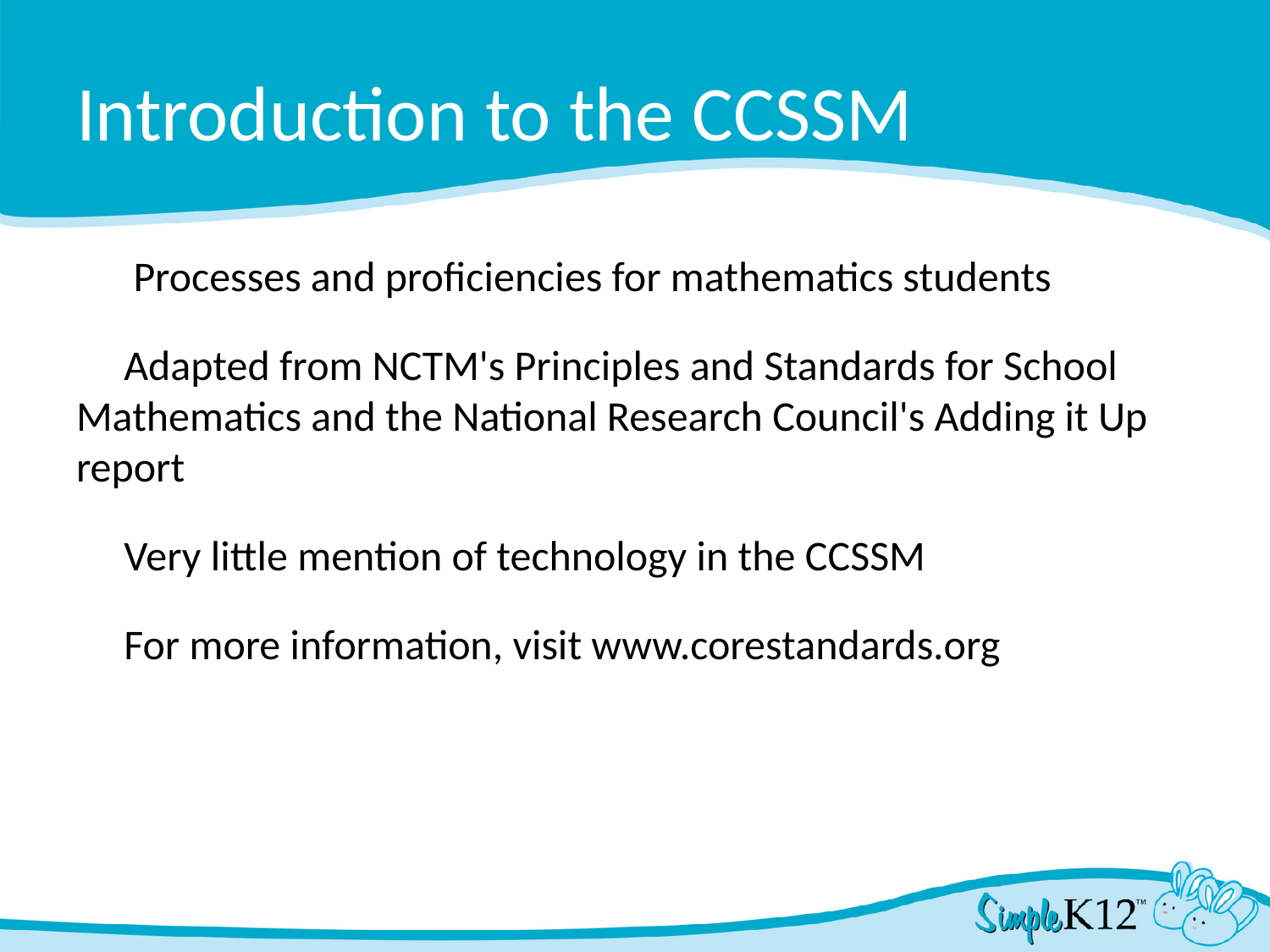

# Introduction to the CCSSM
 Processes and proficiencies for mathematics students

Adapted from NCTM's Principles and Standards for School Mathematics and the National Research Council's Adding it Up report

Very little mention of technology in the CCSSM

For more information, visit www.corestandards.org